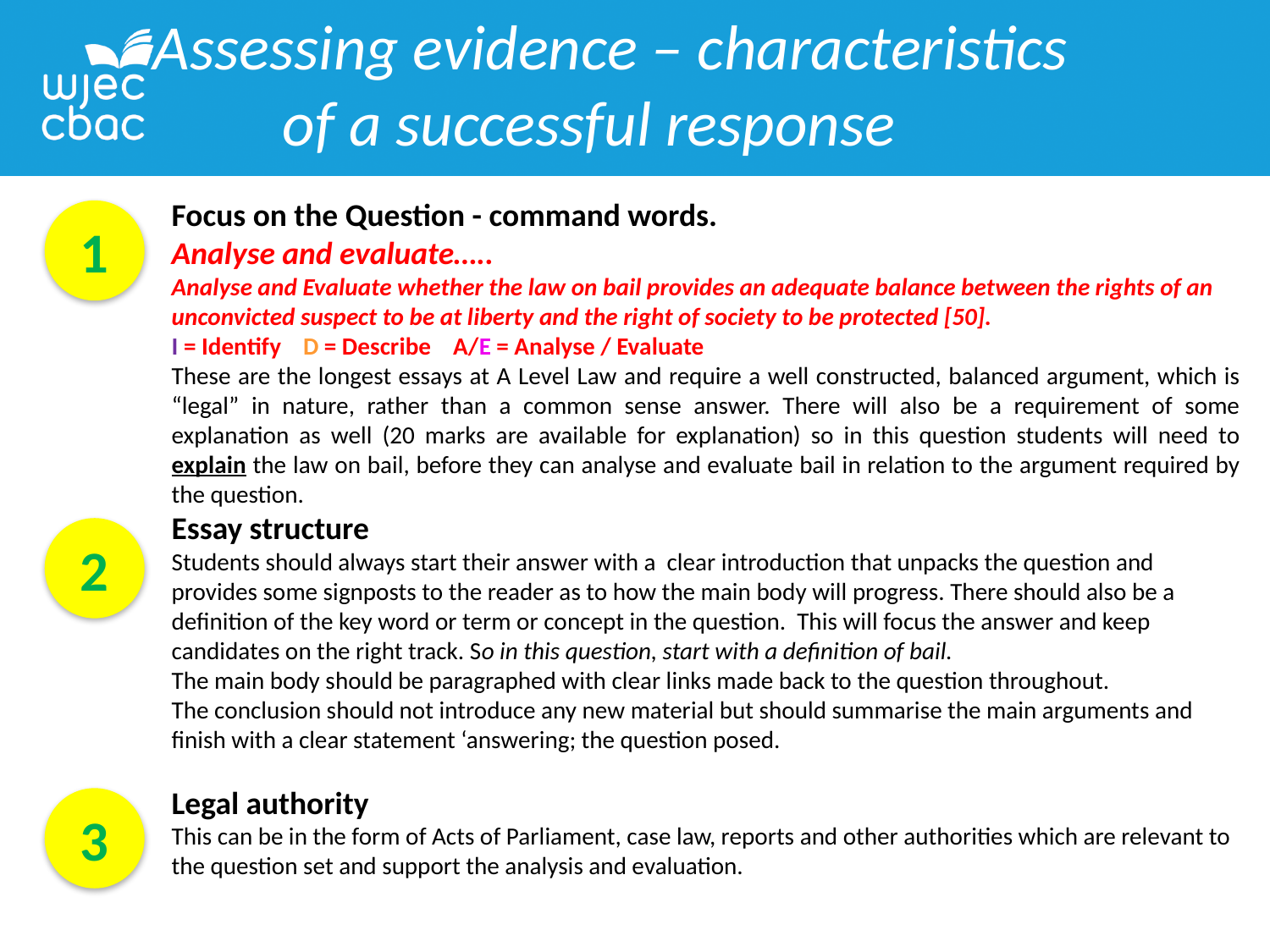

Assessing evidence – characteristics of a successful response
Focus on the Question - command words.
Analyse and evaluate…..
Analyse and Evaluate whether the law on bail provides an adequate balance between the rights of an unconvicted suspect to be at liberty and the right of society to be protected [50].
I = Identify    D = Describe    A/E = Analyse / Evaluate
These are the longest essays at A Level Law and require a well constructed, balanced argument, which is “legal” in nature, rather than a common sense answer. There will also be a requirement of some explanation as well (20 marks are available for explanation) so in this question students will need to explain the law on bail, before they can analyse and evaluate bail in relation to the argument required by the question.
1
Essay structure
Students should always start their answer with a  clear introduction that unpacks the question and provides some signposts to the reader as to how the main body will progress. There should also be a definition of the key word or term or concept in the question.  This will focus the answer and keep candidates on the right track. So in this question, start with a definition of bail.
The main body should be paragraphed with clear links made back to the question throughout.
The conclusion should not introduce any new material but should summarise the main arguments and finish with a clear statement ‘answering; the question posed.
2
Legal authority
This can be in the form of Acts of Parliament, case law, reports and other authorities which are relevant to the question set and support the analysis and evaluation.
3